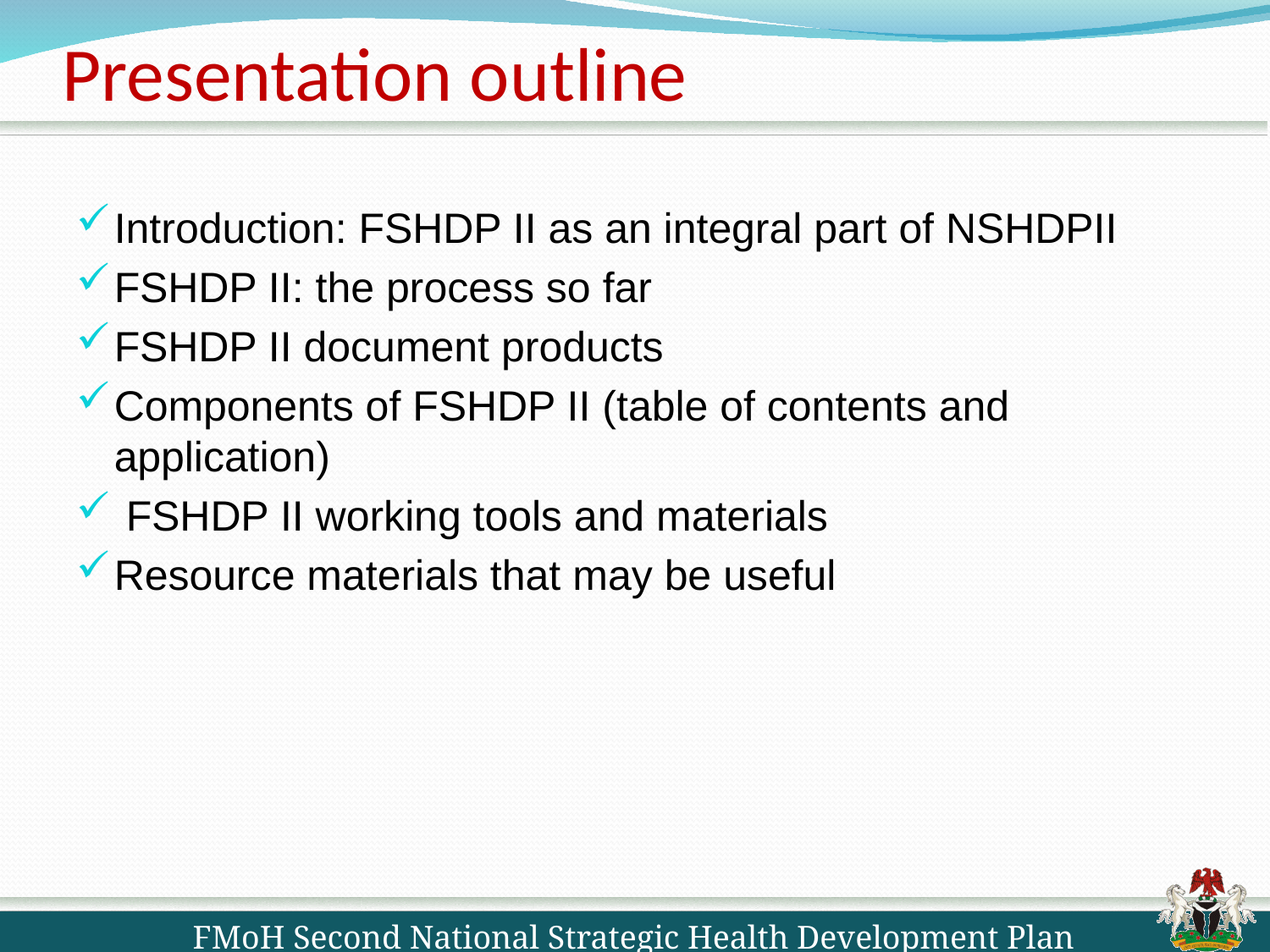

# Presentation outline

Introduction: FSHDP II as an integral part of NSHDPII
FSHDP II: the process so far
FSHDP II document products
Components of FSHDP II (table of contents and application)
 FSHDP II working tools and materials
Resource materials that may be useful